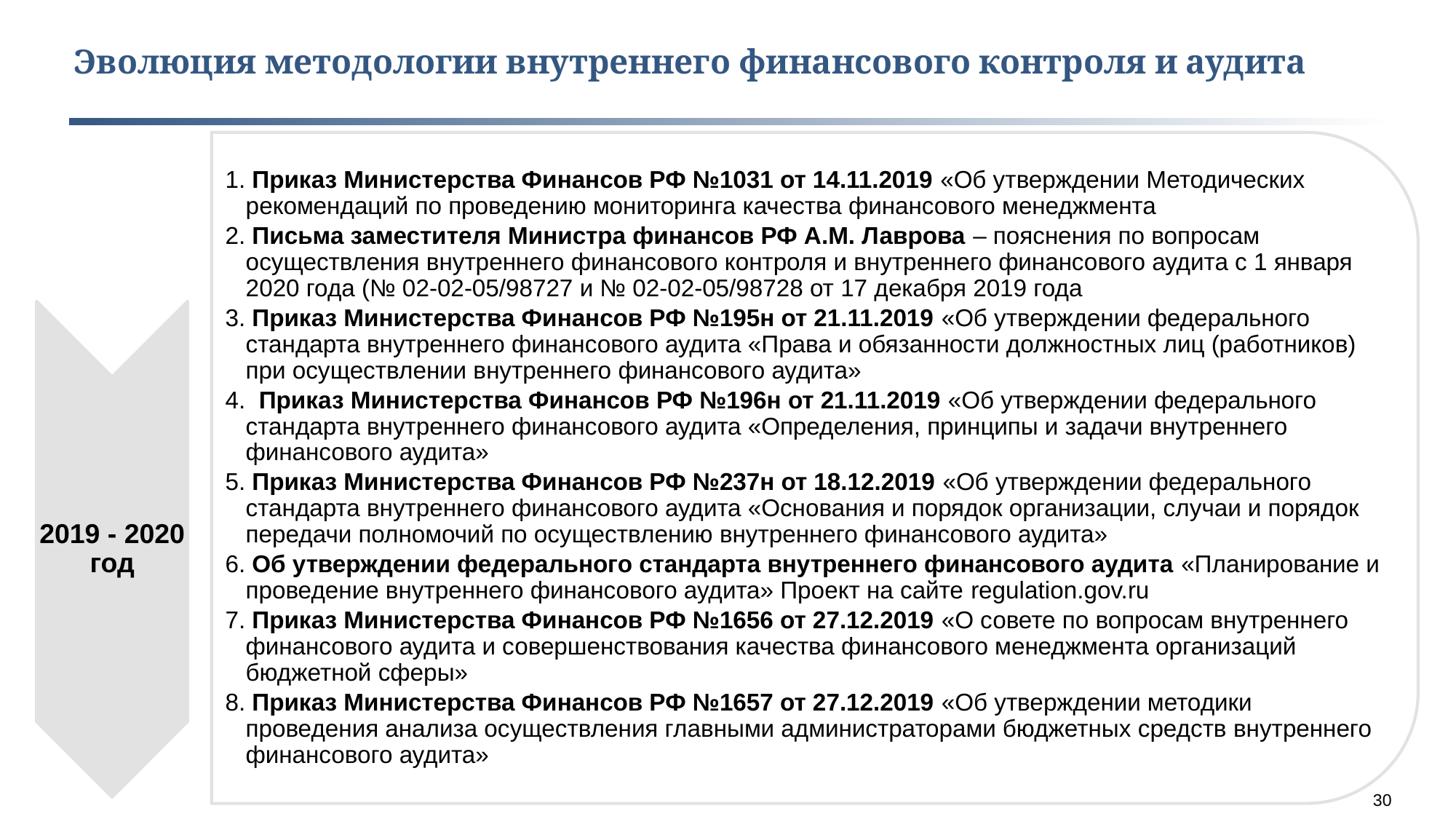

Эволюция методологии внутреннего финансового контроля и аудита
2019 - 2020 год
1. Приказ Министерства Финансов РФ №1031 от 14.11.2019 «Об утверждении Методических рекомендаций по проведению мониторинга качества финансового менеджмента
2. Письма заместителя Министра финансов РФ А.М. Лаврова – пояснения по вопросам осуществления внутреннего финансового контроля и внутреннего финансового аудита с 1 января 2020 года (№ 02-02-05/98727 и № 02-02-05/98728 от 17 декабря 2019 года
3. Приказ Министерства Финансов РФ №195н от 21.11.2019 «Об утверждении федерального стандарта внутреннего финансового аудита «Права и обязанности должностных лиц (работников) при осуществлении внутреннего финансового аудита»
4.  Приказ Министерства Финансов РФ №196н от 21.11.2019 «Об утверждении федерального стандарта внутреннего финансового аудита «Определения, принципы и задачи внутреннего финансового аудита»
5. Приказ Министерства Финансов РФ №237н от 18.12.2019 «Об утверждении федерального стандарта внутреннего финансового аудита «Основания и порядок организации, случаи и порядок передачи полномочий по осуществлению внутреннего финансового аудита»
6. Об утверждении федерального стандарта внутреннего финансового аудита «Планирование и проведение внутреннего финансового аудита» Проект на сайте regulation.gov.ru
7. Приказ Министерства Финансов РФ №1656 от 27.12.2019 «О совете по вопросам внутреннего финансового аудита и совершенствования качества финансового менеджмента организаций бюджетной сферы»
8. Приказ Министерства Финансов РФ №1657 от 27.12.2019 «Об утверждении методики проведения анализа осуществления главными администраторами бюджетных средств внутреннего финансового аудита»